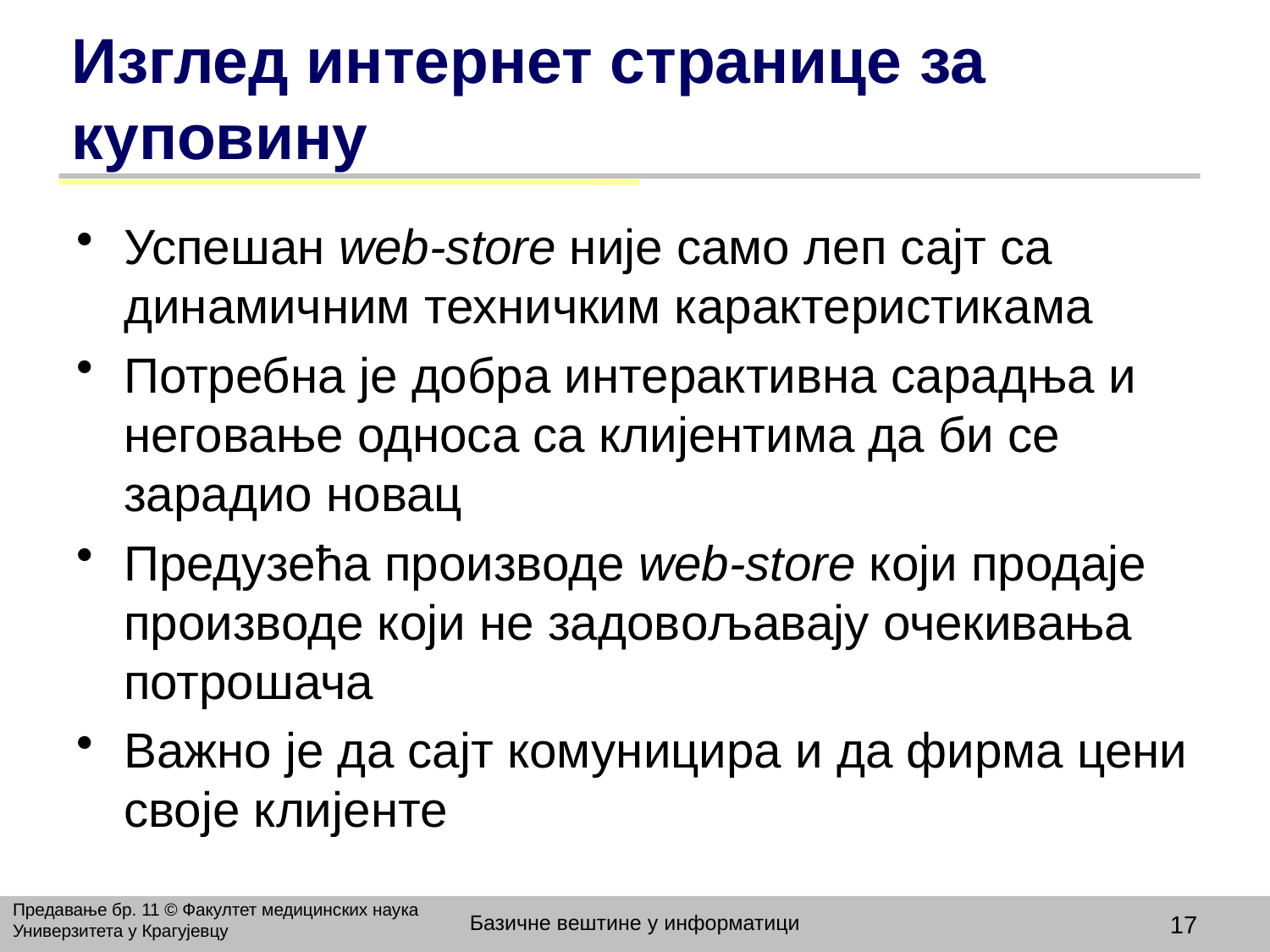

# Изглед интернет странице за куповину
Успешан web-store није само леп сајт са динамичним техничким карактеристикама
Потребнa је добрa интерактивна сарадња и неговање односа са клијентима да би се зарадио новац
Предузећа производе web-store који продаје производе који не задовoљавају очекивања потрошача
Важно је да сајт комуницира и да фирма цени своје клијенте
Предавање бр. 11 © Факултет медицинских наука Универзитета у Крагујевцу
Базичне вештине у информатици
17